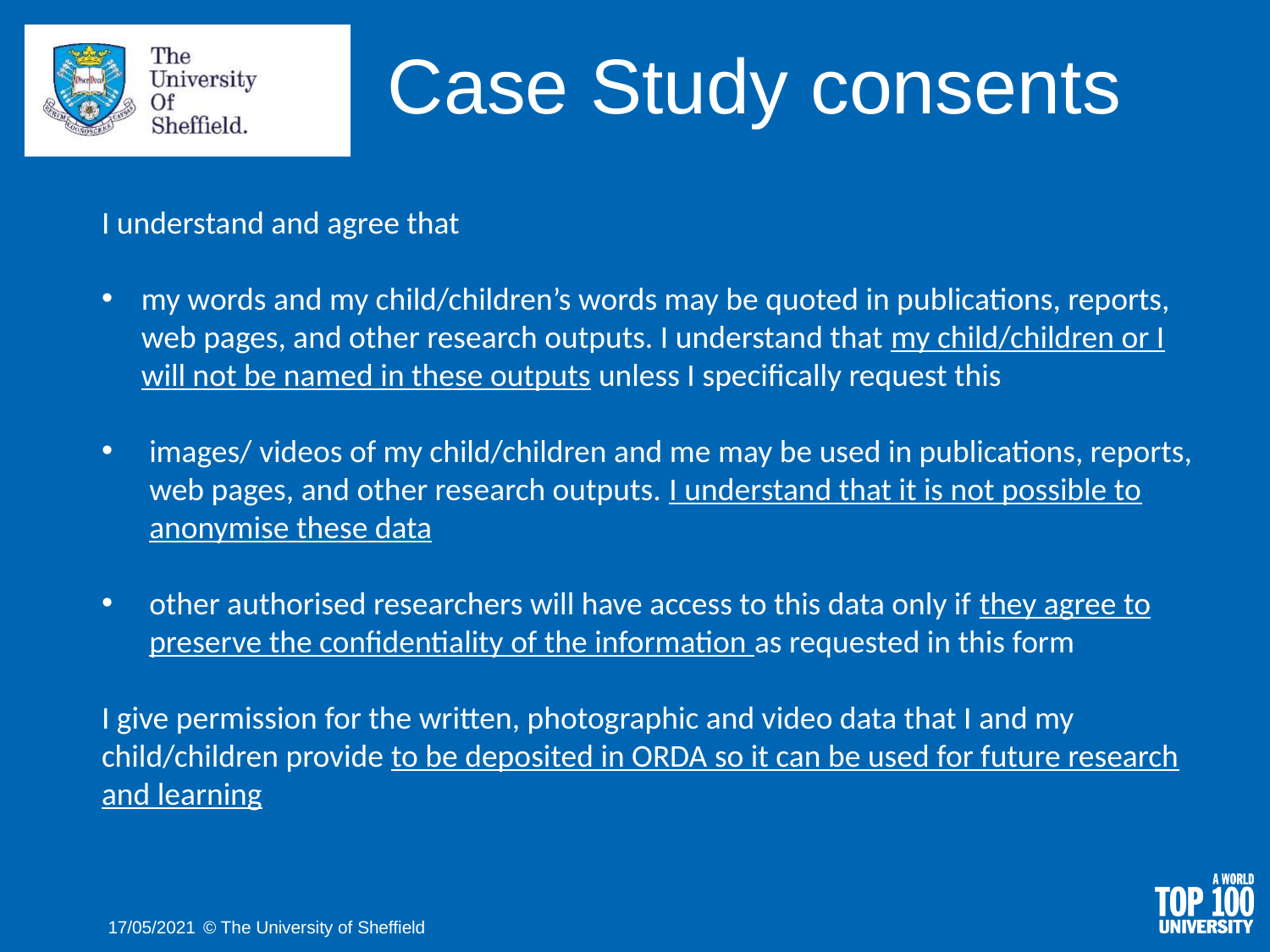

# Case Study consents
I understand and agree that

my words and my child/children’s words may be quoted in publications, reports, web pages, and other research outputs. I understand that my child/children or I will not be named in these outputs unless I specifically request this

images/ videos of my child/children and me may be used in publications, reports, web pages, and other research outputs. I understand that it is not possible to anonymise these data

other authorised researchers will have access to this data only if they agree to preserve the confidentiality of the information as requested in this form

I give permission for the written, photographic and video data that I and my child/children provide to be deposited in ORDA so it can be used for future research and learning

17/05/2021
© The University of Sheffield